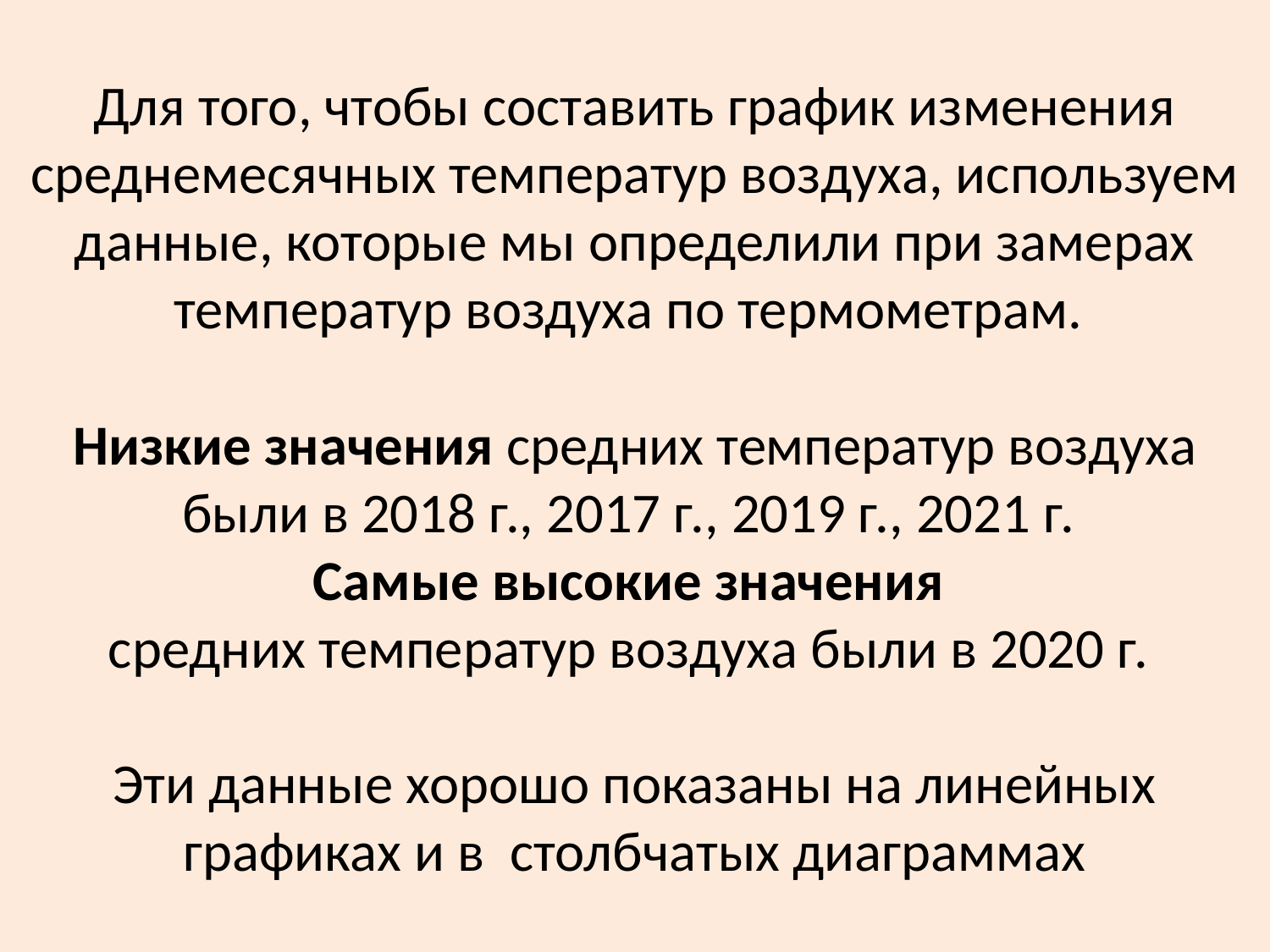

# Для того, чтобы составить график изменения среднемесячных температур воздуха, используем данные, которые мы определили при замерах температур воздуха по термометрам. Низкие значения средних температур воздуха были в 2018 г., 2017 г., 2019 г., 2021 г. Самые высокие значения средних температур воздуха были в 2020 г. Эти данные хорошо показаны на линейных графиках и в  столбчатых диаграммах